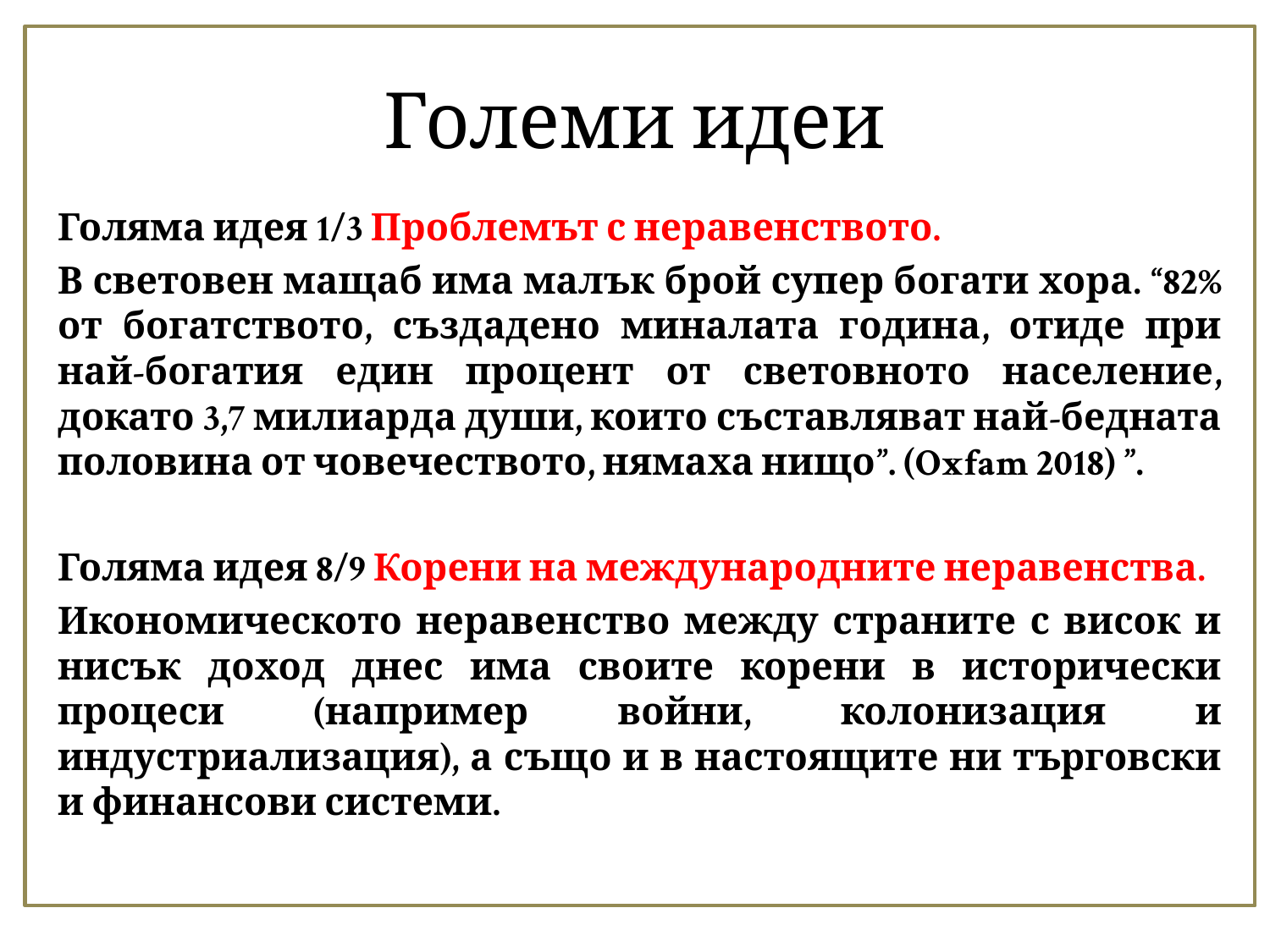

Migration takes place internally and internationally. In our time, the biggest international migration flows are from rich to other rich countries, and from poorer to other poorer countries (North-North; South-South). Much migration is short-term; migrants return to their country of origin. An estimated 258 million people live in a country they weren’t born in; this is approx. 3.6% World’s inhabitants (U.N. 2017). “In Europe, the size of the total population would have declined during the period 2000-2015 in the absence of migration.”(UN 2017).

# Големи идеи
Голяма идея 1/3 Проблемът с неравенството.
В световен мащаб има малък брой супер богати хора. “82% от богатството, създадено миналата година, отиде при най-богатия един процент от световното население, докато 3,7 милиарда души, които съставляват най-бедната половина от човечеството, нямаха нищо”. (Oxfam 2018) ”.

Голяма идея 8/9 Корени на международните неравенства.
Икономическото неравенство между страните с висок и нисък доход днес има своите корени в исторически процеси (например войни, колонизация и индустриализация), а също и в настоящите ни търговски и финансови системи.